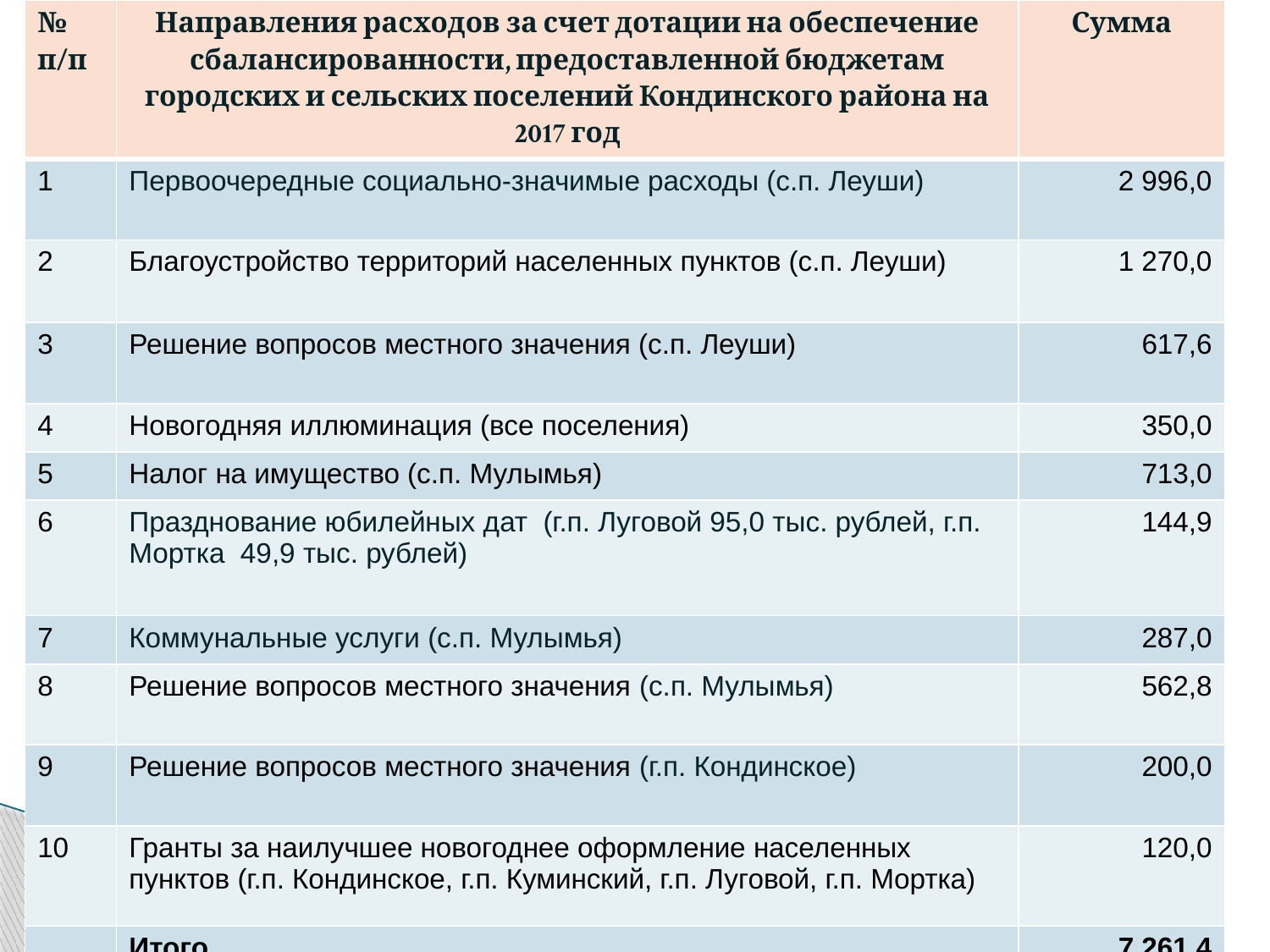

| № п/п | Направления расходов за счет дотации на обеспечение сбалансированности, предоставленной бюджетам городских и сельских поселений Кондинского района на 2017 год | Сумма |
| --- | --- | --- |
| 1 | Первоочередные социально-значимые расходы (с.п. Леуши) | 2 996,0 |
| 2 | Благоустройство территорий населенных пунктов (с.п. Леуши) | 1 270,0 |
| 3 | Решение вопросов местного значения (с.п. Леуши) | 617,6 |
| 4 | Новогодняя иллюминация (все поселения) | 350,0 |
| 5 | Налог на имущество (с.п. Мулымья) | 713,0 |
| 6 | Празднование юбилейных дат (г.п. Луговой 95,0 тыс. рублей, г.п. Мортка 49,9 тыс. рублей) | 144,9 |
| 7 | Коммунальные услуги (с.п. Мулымья) | 287,0 |
| 8 | Решение вопросов местного значения (с.п. Мулымья) | 562,8 |
| 9 | Решение вопросов местного значения (г.п. Кондинское) | 200,0 |
| 10 | Гранты за наилучшее новогоднее оформление населенных пунктов (г.п. Кондинское, г.п. Куминский, г.п. Луговой, г.п. Мортка) | 120,0 |
|  | Итого | 7 261,4 |